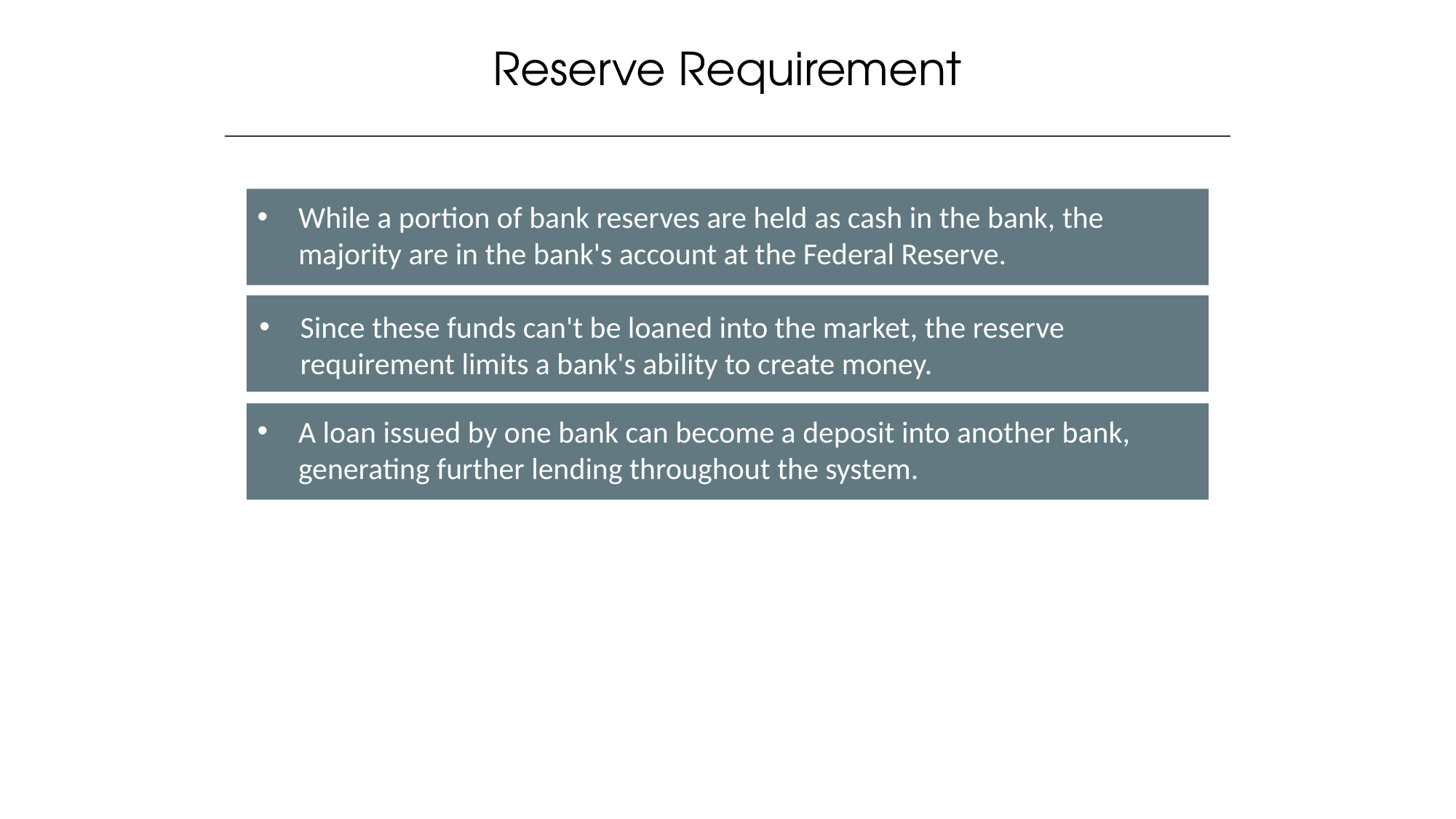

Reserve Requirement

While a portion of bank reserves are held as cash in the bank, the majority are in the bank's account at the Federal Reserve.

Since these funds can't be loaned into the market, the reserve requirement limits a bank's ability to create money.

A loan issued by one bank can become a deposit into another bank, generating further lending throughout the system.